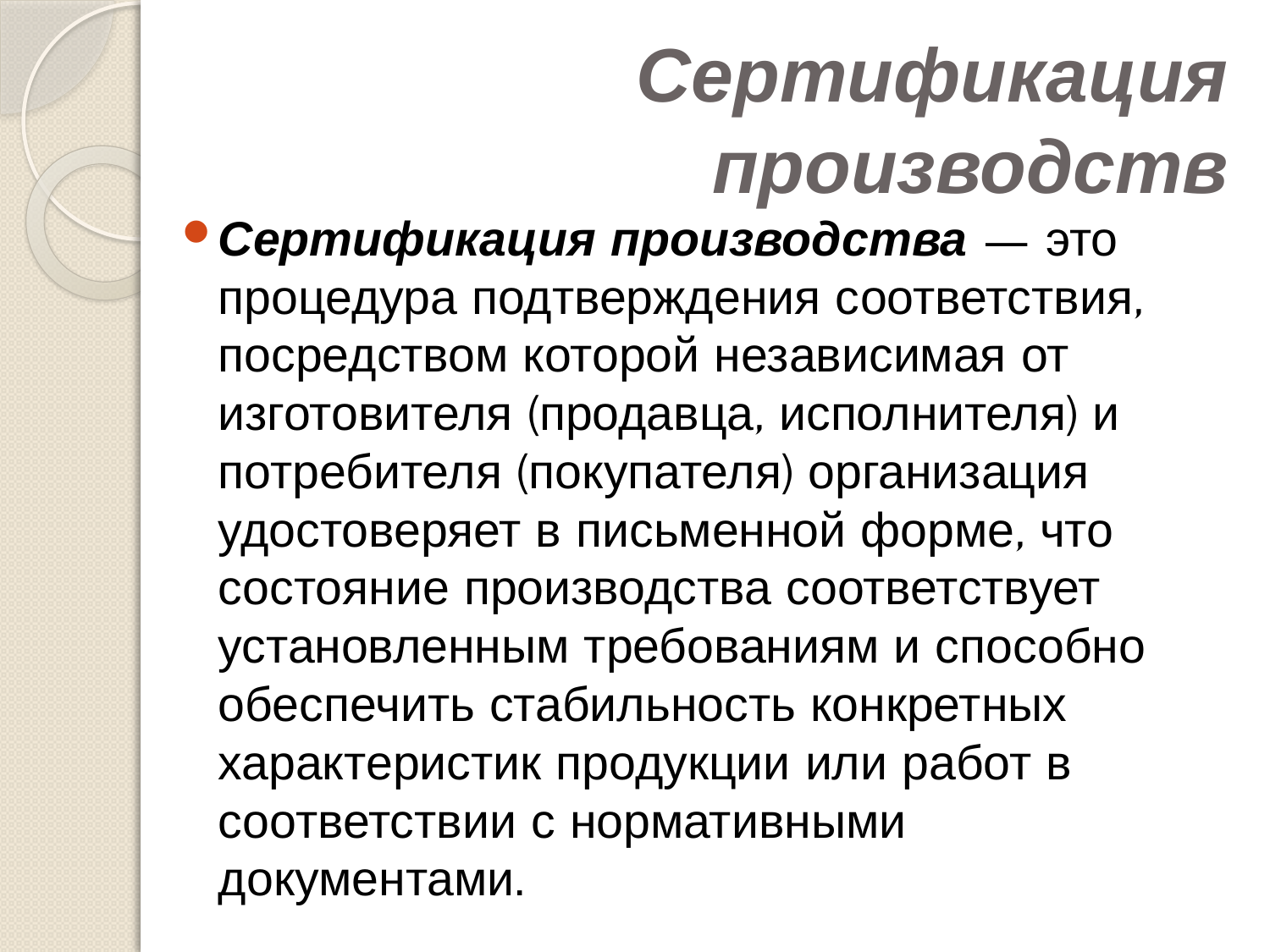

# Сертификация производств
Сертификация производства — это процедура подтверждения соответствия, посредством которой независимая от изготовителя (продавца, исполнителя) и потребителя (покупателя) организация удостоверяет в письменной форме, что состояние производства соответствует установленным требованиям и способно обеспечить стабильность конкретных характеристик продукции или работ в соответствии с нормативными документами.